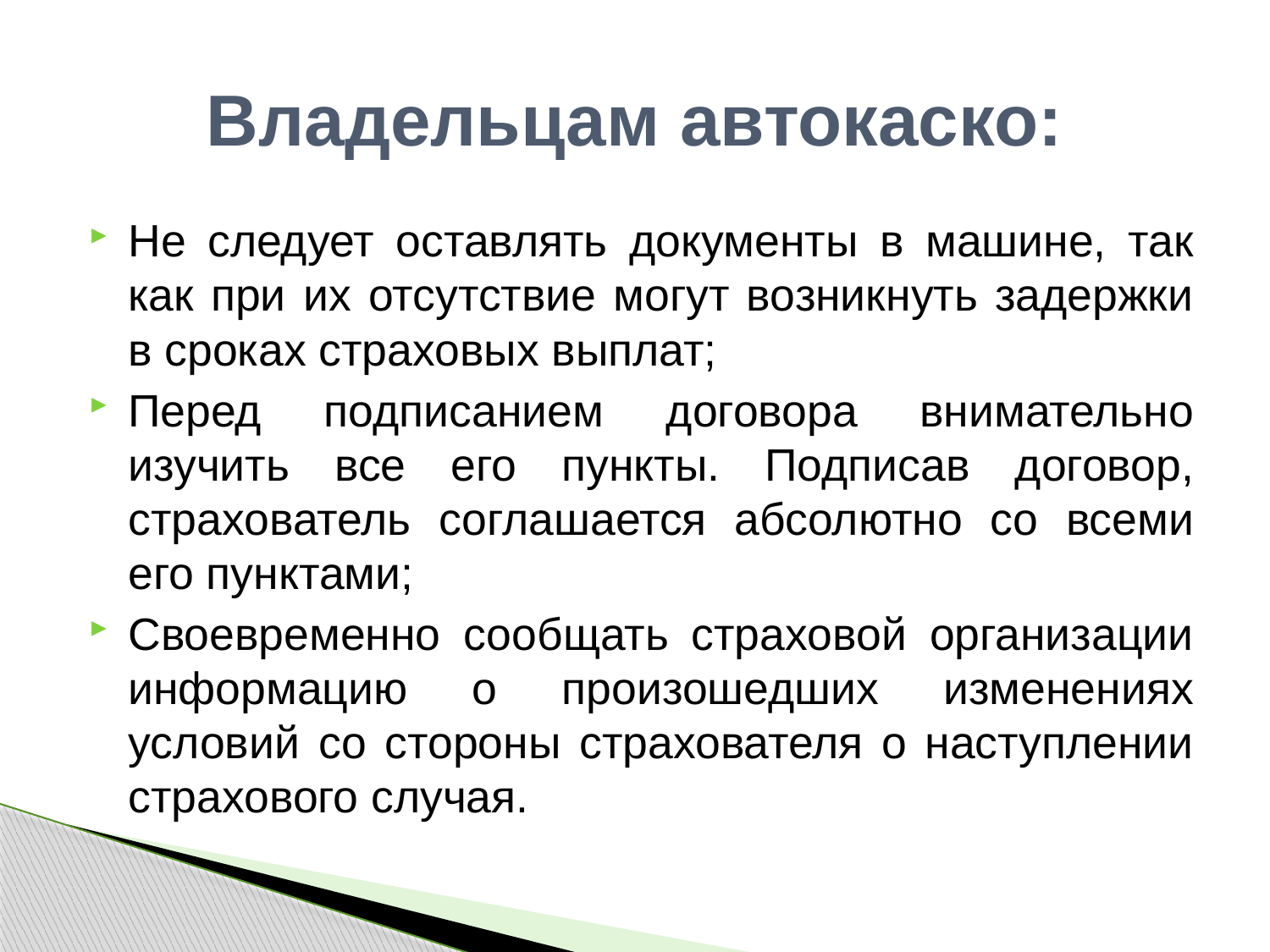

# Владельцам автокаско:
Не следует оставлять документы в машине, так как при их отсутствие могут возникнуть задержки в сроках страховых выплат;
Перед подписанием договора внимательно изучить все его пункты. Подписав договор, страхователь соглашается абсолютно со всеми его пунктами;
Своевременно сообщать страховой организации информацию о произошедших изменениях условий со стороны страхователя о наступлении страхового случая.